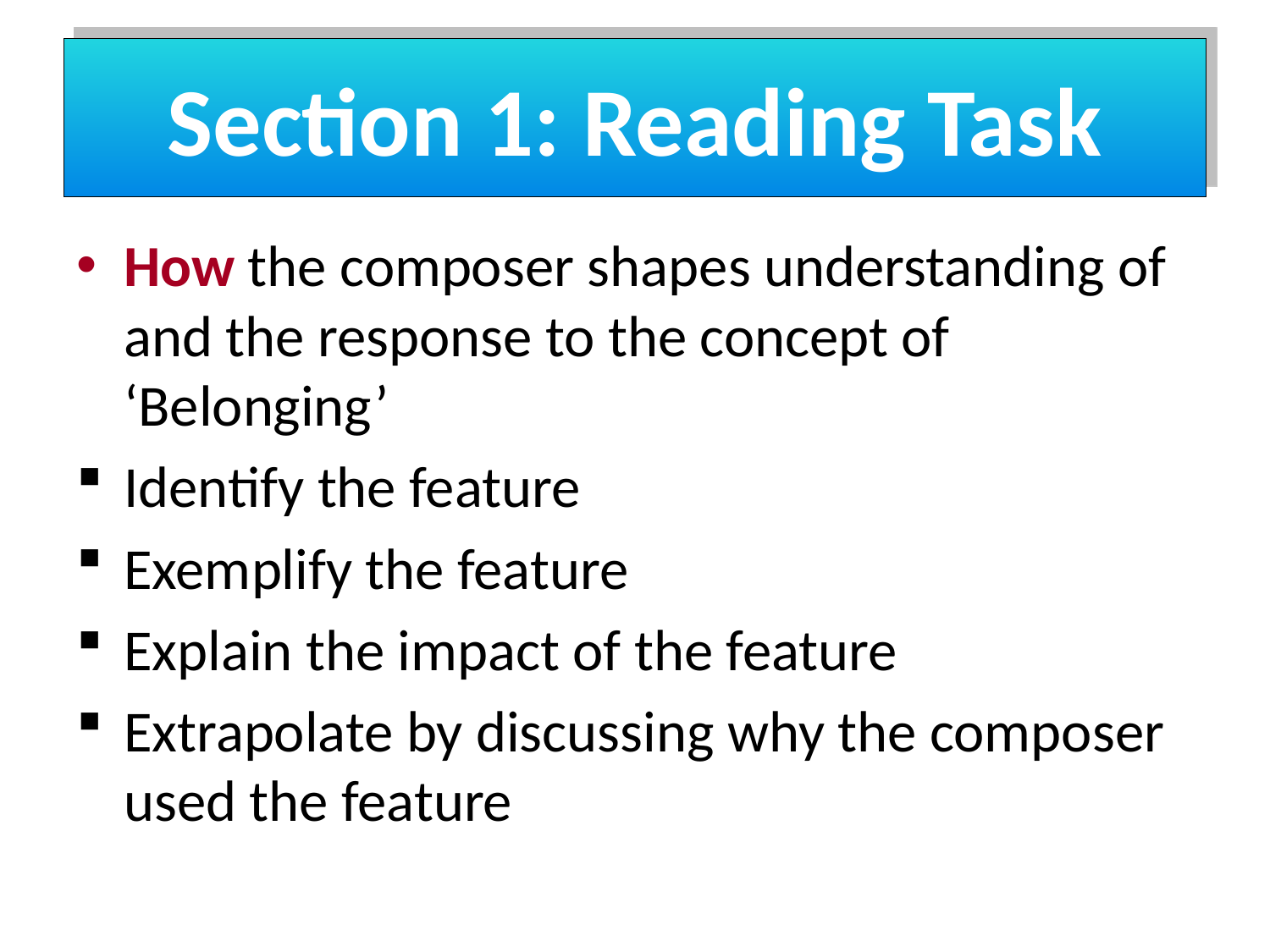

# Section 1: Reading Task
How the composer shapes understanding of and the response to the concept of ‘Belonging’
Identify the feature
Exemplify the feature
Explain the impact of the feature
Extrapolate by discussing why the composer used the feature